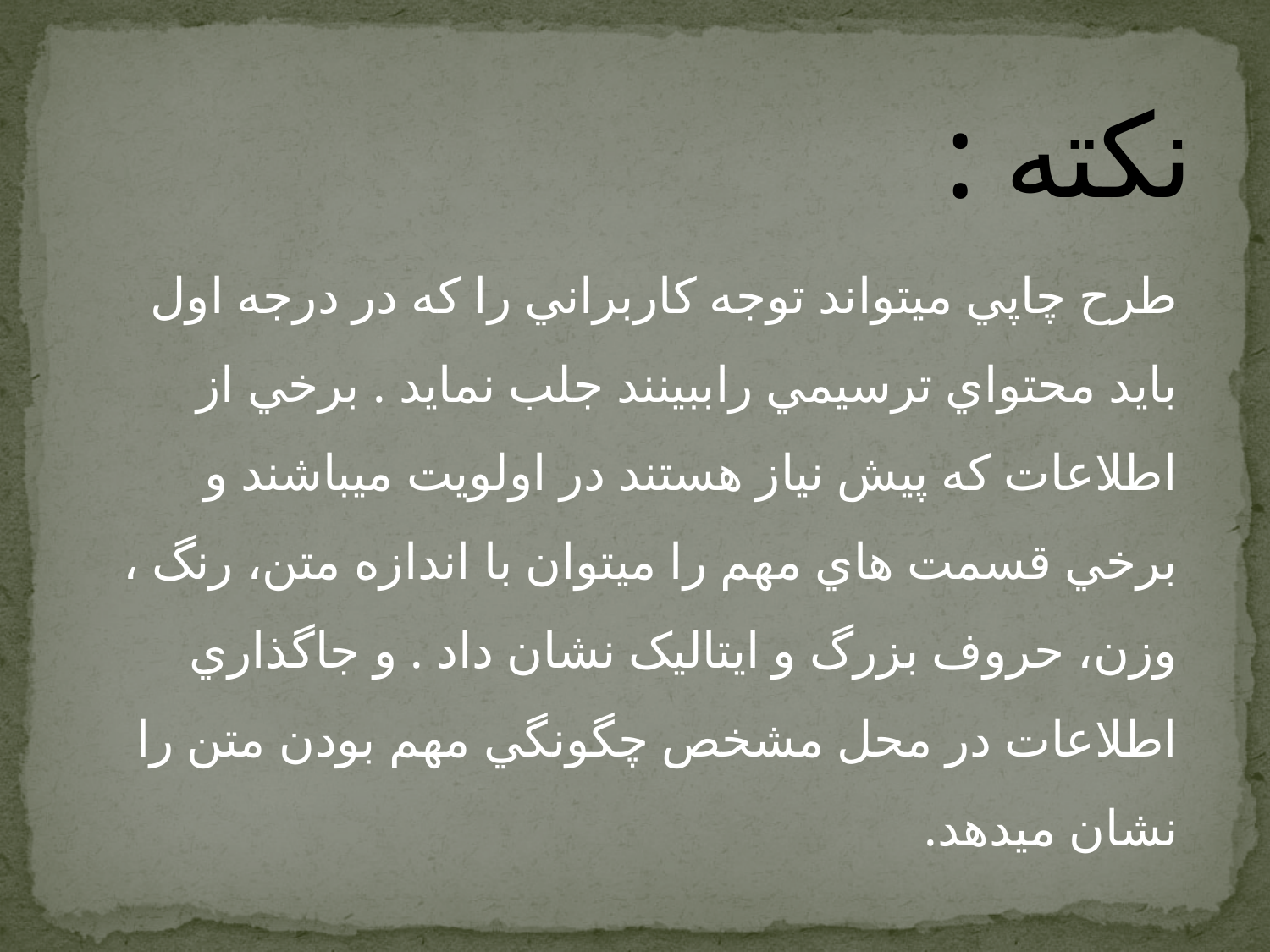

# نکته :
طرح چاپي ميتواند توجه كاربراني را كه در درجه اول بايد محتواي ترسيمي راببينند جلب نمايد . برخي از اطلاعات كه پيش نياز هستند در اولويت ميباشند و برخي قسمت هاي مهم را ميتوان با اندازه متن، رنگ ، وزن، حروف بزرگ و ایتالیک نشان داد . و جاگذاري اطلاعات در محل مشخص چگونگي مهم بودن متن را  نشان ميدهد.